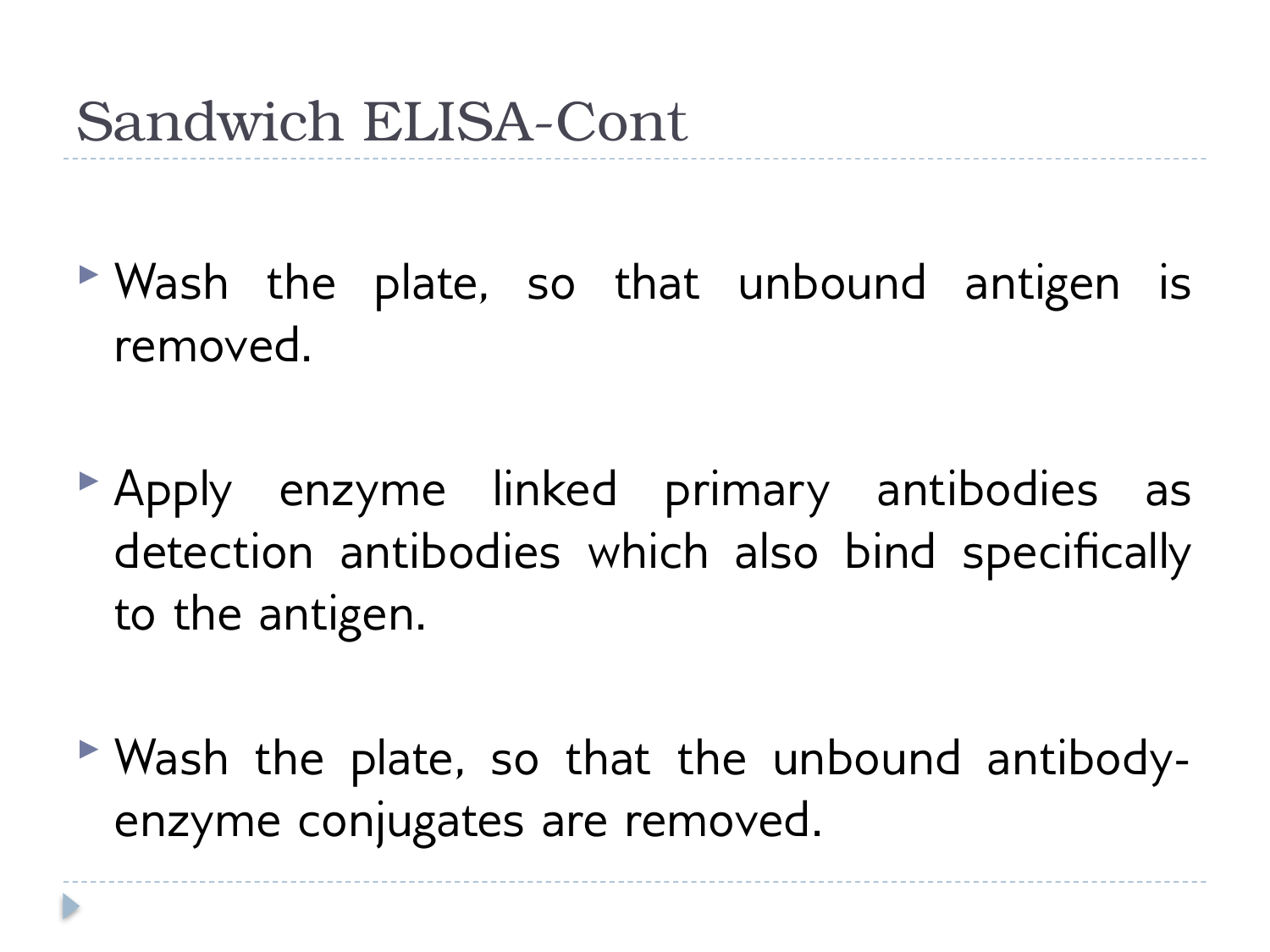

# Sandwich ELISA-Cont

Wash the plate, so that unbound antigen is removed.

Apply enzyme linked primary antibodies as detection antibodies which also bind specifically to the antigen.

Wash the plate, so that the unbound antibody-enzyme conjugates are removed.